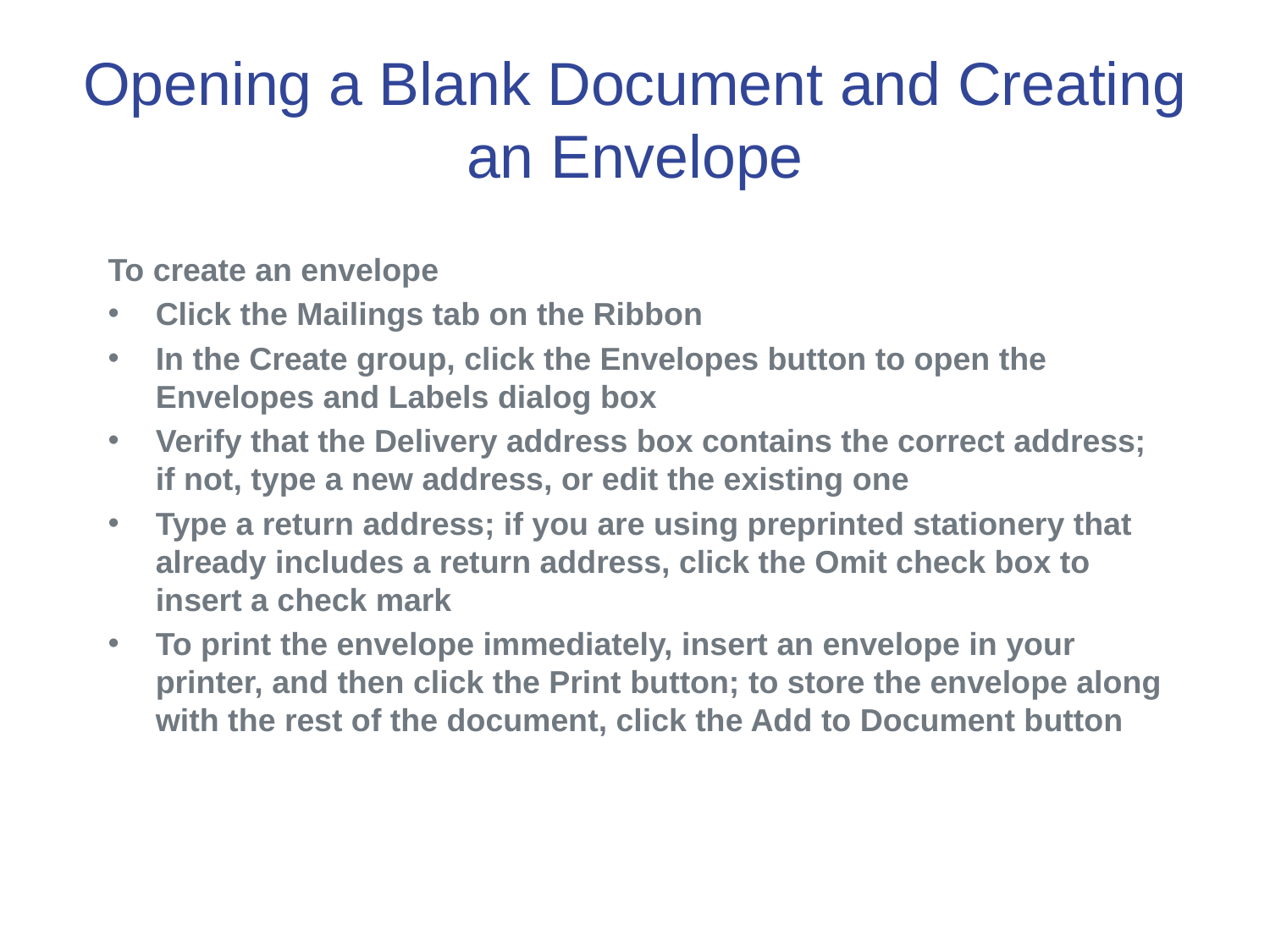

# Opening a Blank Document and Creating an Envelope
To create an envelope
Click the Mailings tab on the Ribbon
In the Create group, click the Envelopes button to open the Envelopes and Labels dialog box
Verify that the Delivery address box contains the correct address; if not, type a new address, or edit the existing one
Type a return address; if you are using preprinted stationery that already includes a return address, click the Omit check box to insert a check mark
To print the envelope immediately, insert an envelope in your printer, and then click the Print button; to store the envelope along with the rest of the document, click the Add to Document button